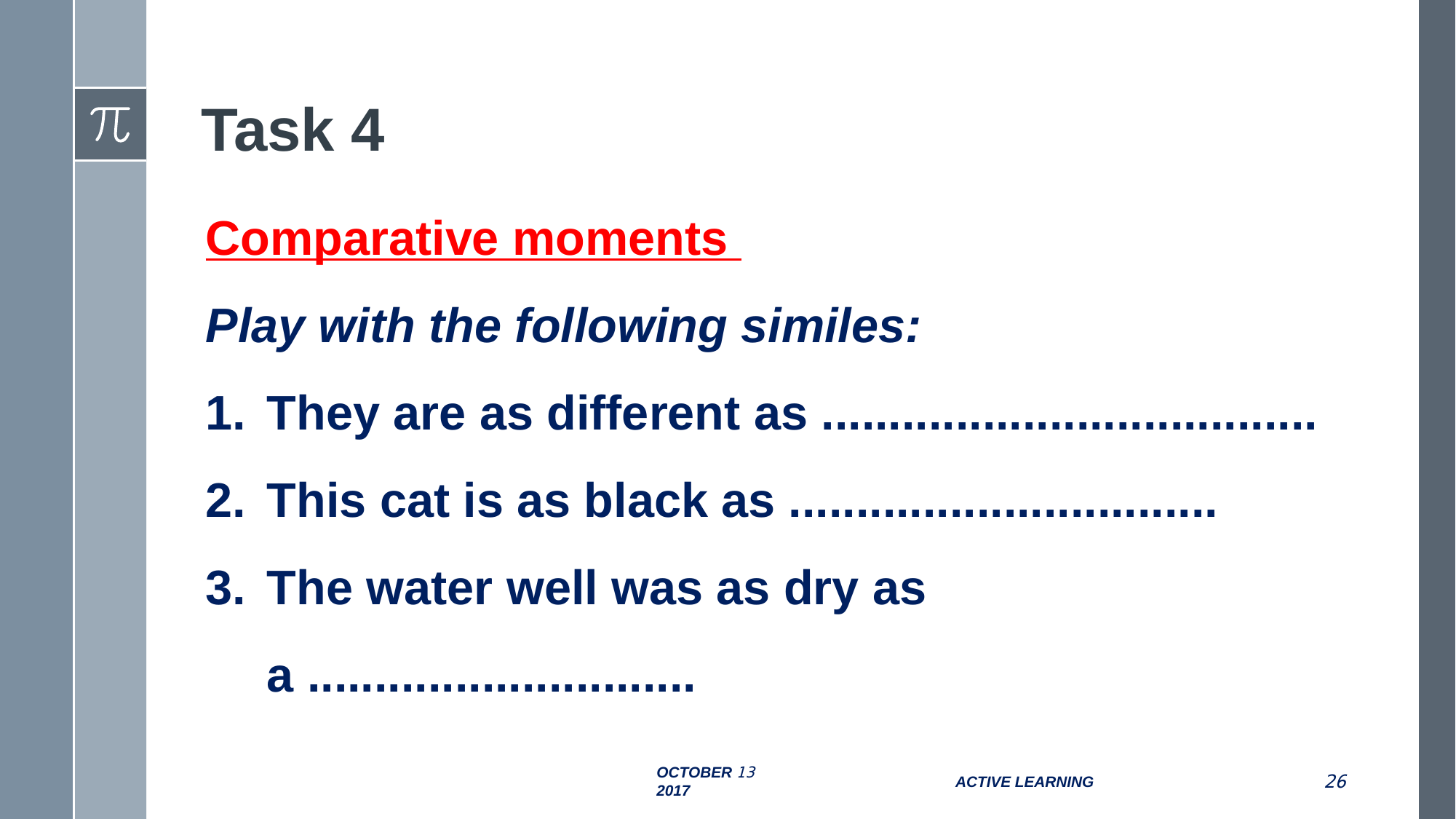

# Task 4
Comparative moments ​
Play with the following similes:​
They are as different as .....................................​​
This cat is as black as ................................​
The water well was as dry as a .............................
Active Learning
26
13 October 2017